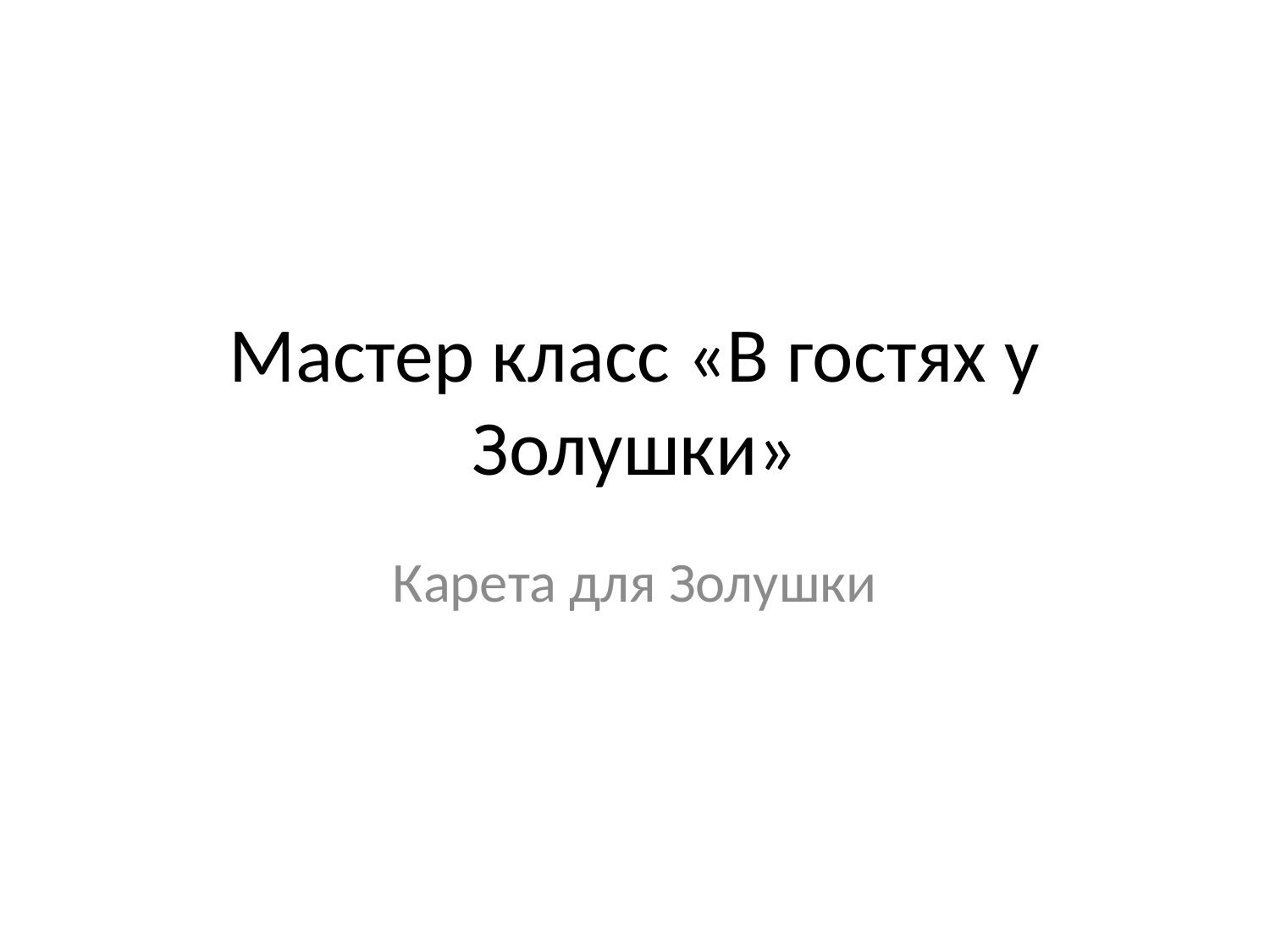

# Мастер класс «В гостях у Золушки»
Карета для Золушки